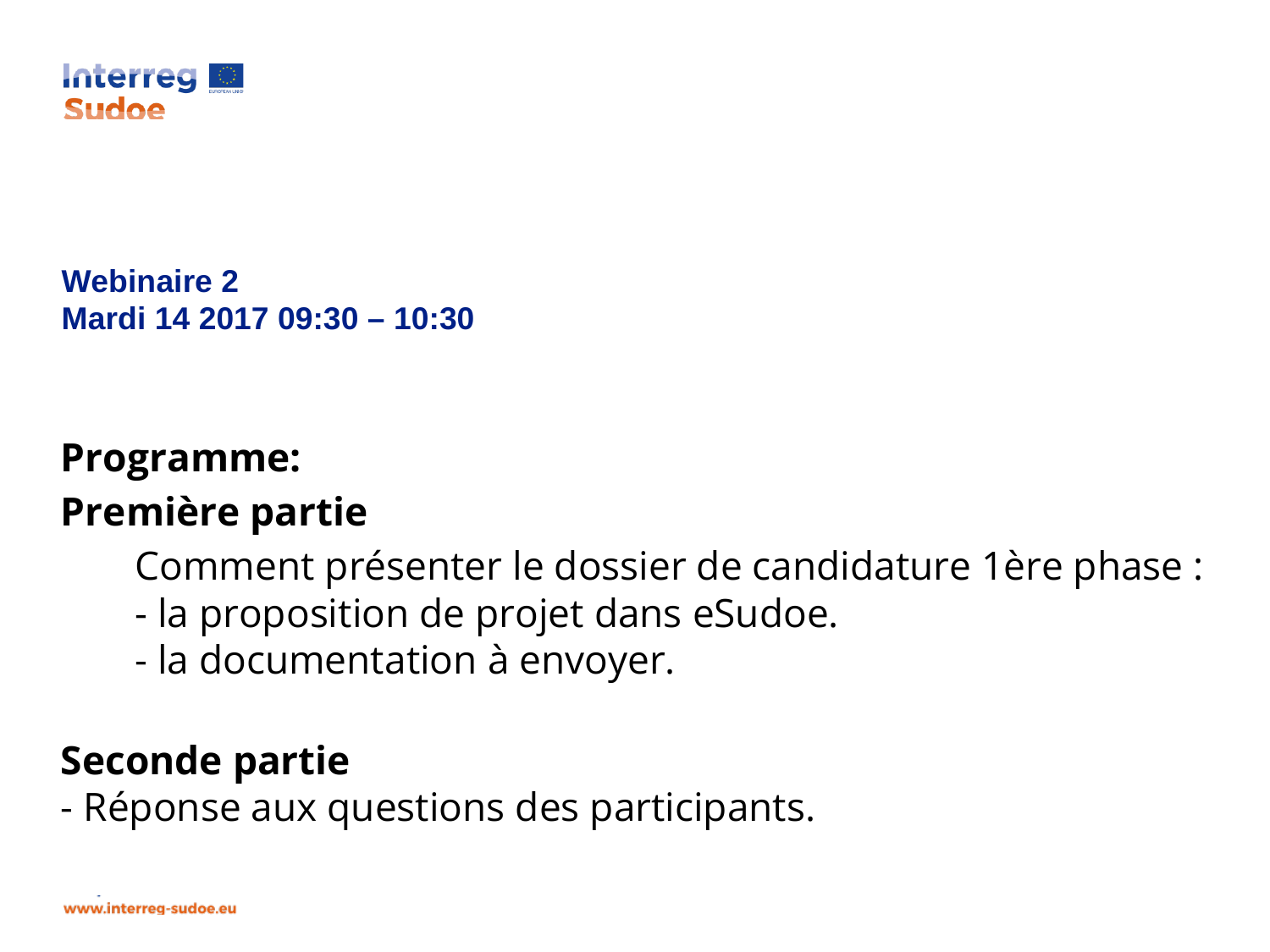

Programme:
Première partie
Comment présenter le dossier de candidature 1ère phase :
- la proposition de projet dans eSudoe.
- la documentation à envoyer.
Seconde partie
- Réponse aux questions des participants.
# Webinaire 2 Mardi 14 2017 09:30 – 10:30